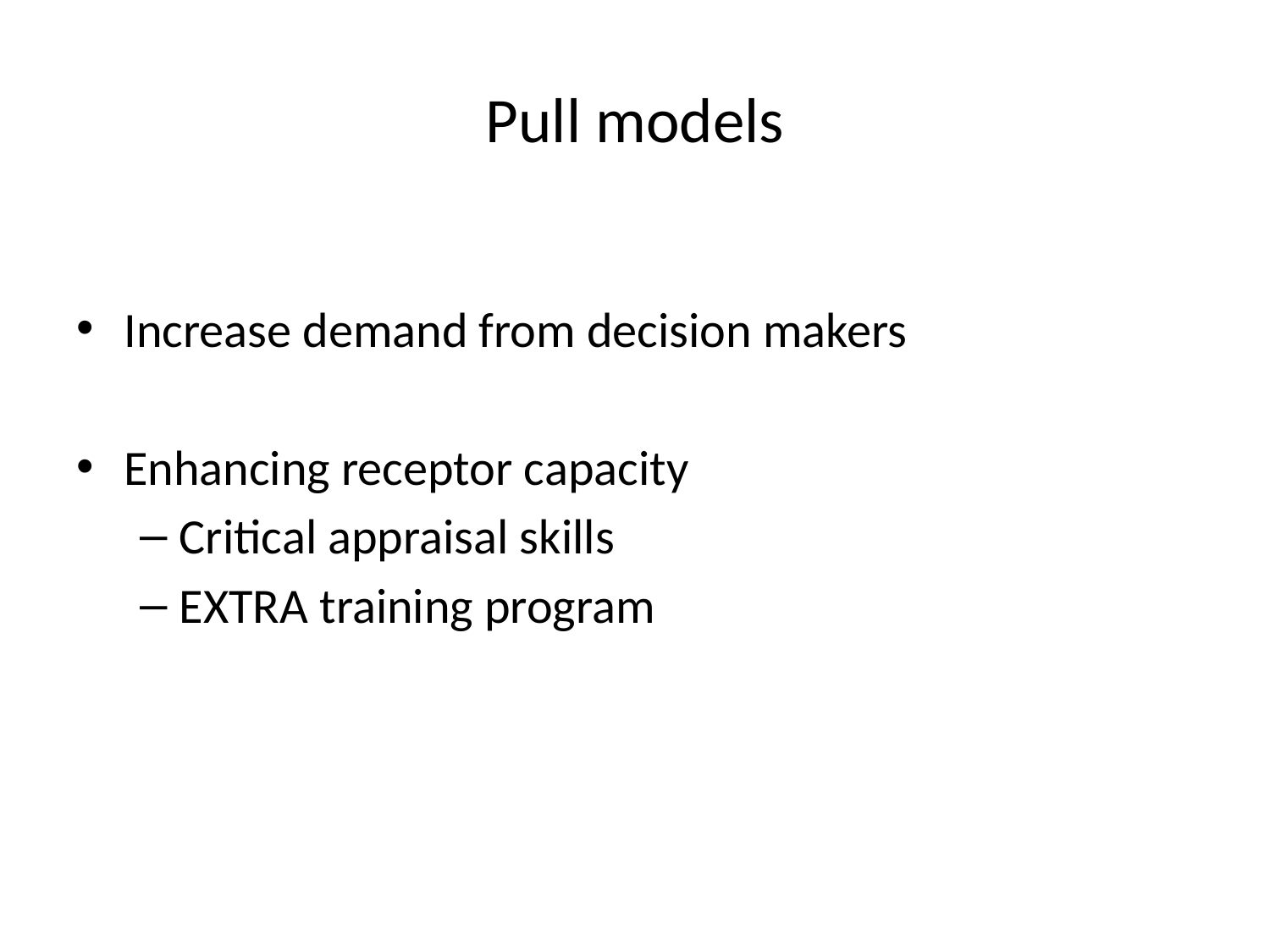

# Pull models

Increase demand from decision makers

Enhancing receptor capacity
Critical appraisal skills
EXTRA training program